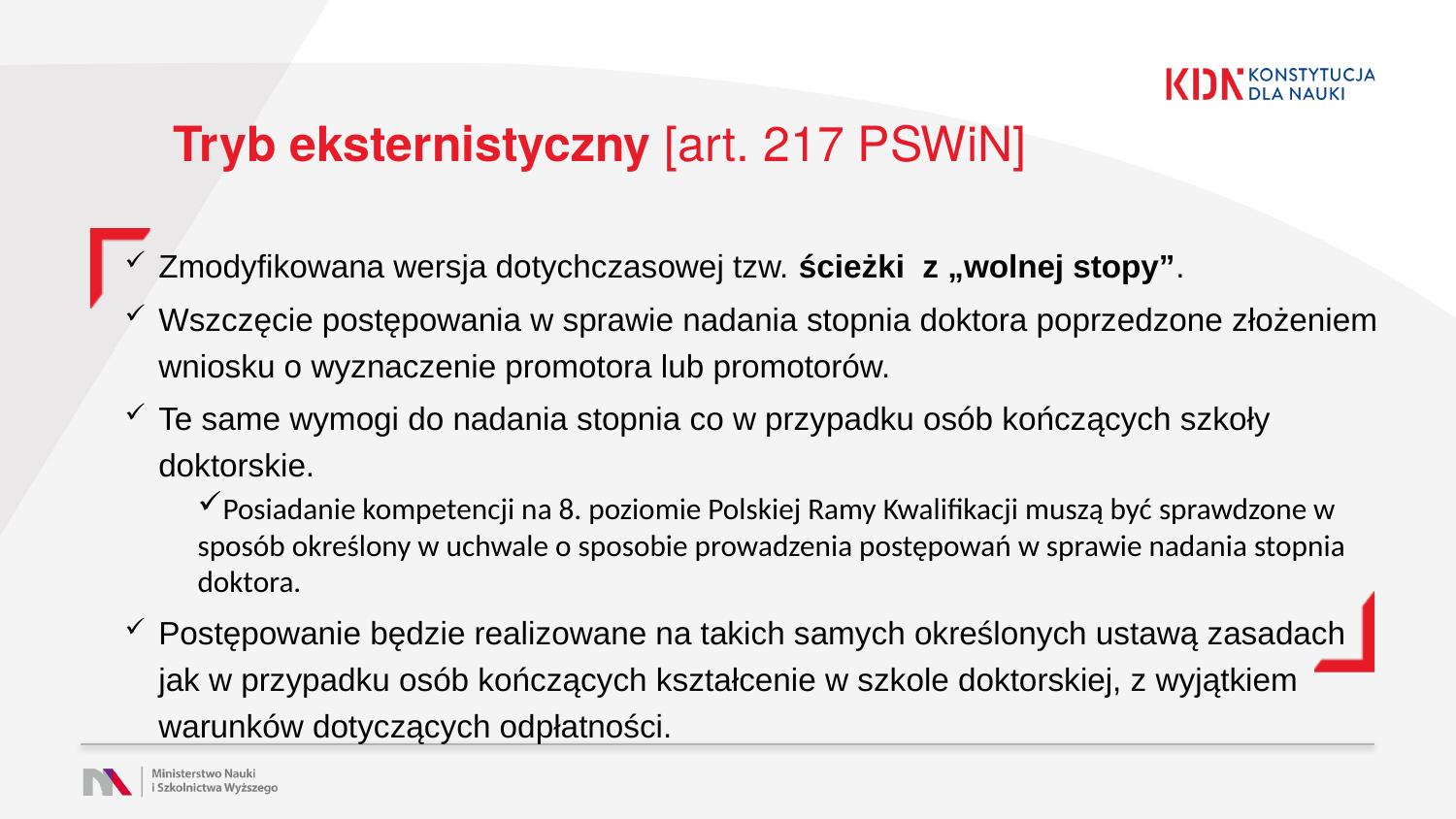

# Tryb eksternistyczny [art. 217 PSWiN]
Zmodyfikowana wersja dotychczasowej tzw. ścieżki  z „wolnej stopy”.
Wszczęcie postępowania w sprawie nadania stopnia doktora poprzedzone złożeniem wniosku o wyznaczenie promotora lub promotorów.
Te same wymogi do nadania stopnia co w przypadku osób kończących szkoły doktorskie.
Posiadanie kompetencji na 8. poziomie Polskiej Ramy Kwalifikacji muszą być sprawdzone w sposób określony w uchwale o sposobie prowadzenia postępowań w sprawie nadania stopnia doktora.
Postępowanie będzie realizowane na takich samych określonych ustawą zasadach jak w przypadku osób kończących kształcenie w szkole doktorskiej, z wyjątkiem warunków dotyczących odpłatności.